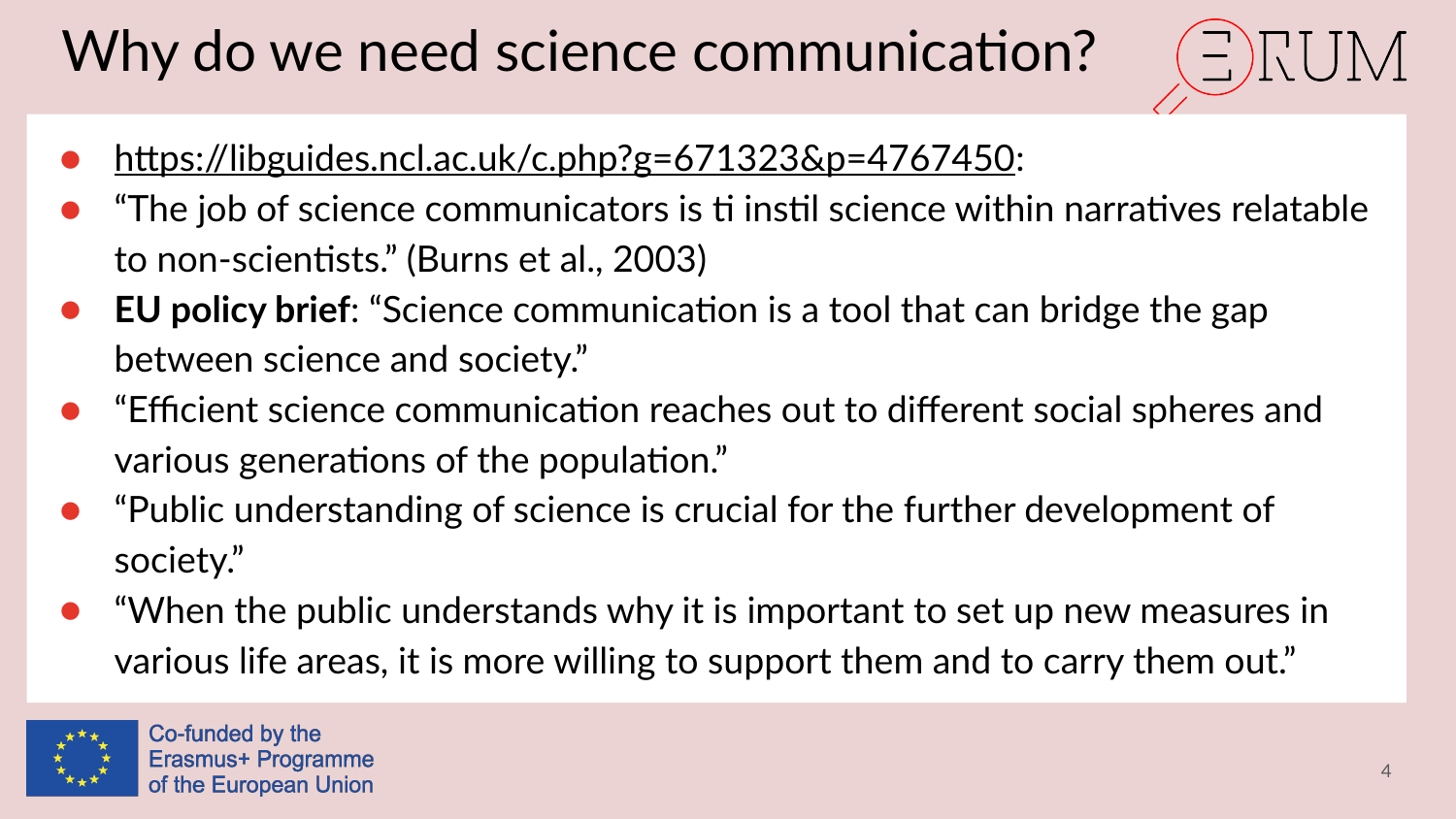

# Why do we need science communication?
https://libguides.ncl.ac.uk/c.php?g=671323&p=4767450:
“The job of science communicators is ti instil science within narratives relatable to non-scientists.” (Burns et al., 2003)
EU policy brief: “Science communication is a tool that can bridge the gap between science and society.”
“Efficient science communication reaches out to different social spheres and various generations of the population.”
“Public understanding of science is crucial for the further development of society.”
“When the public understands why it is important to set up new measures in various life areas, it is more willing to support them and to carry them out.”
4